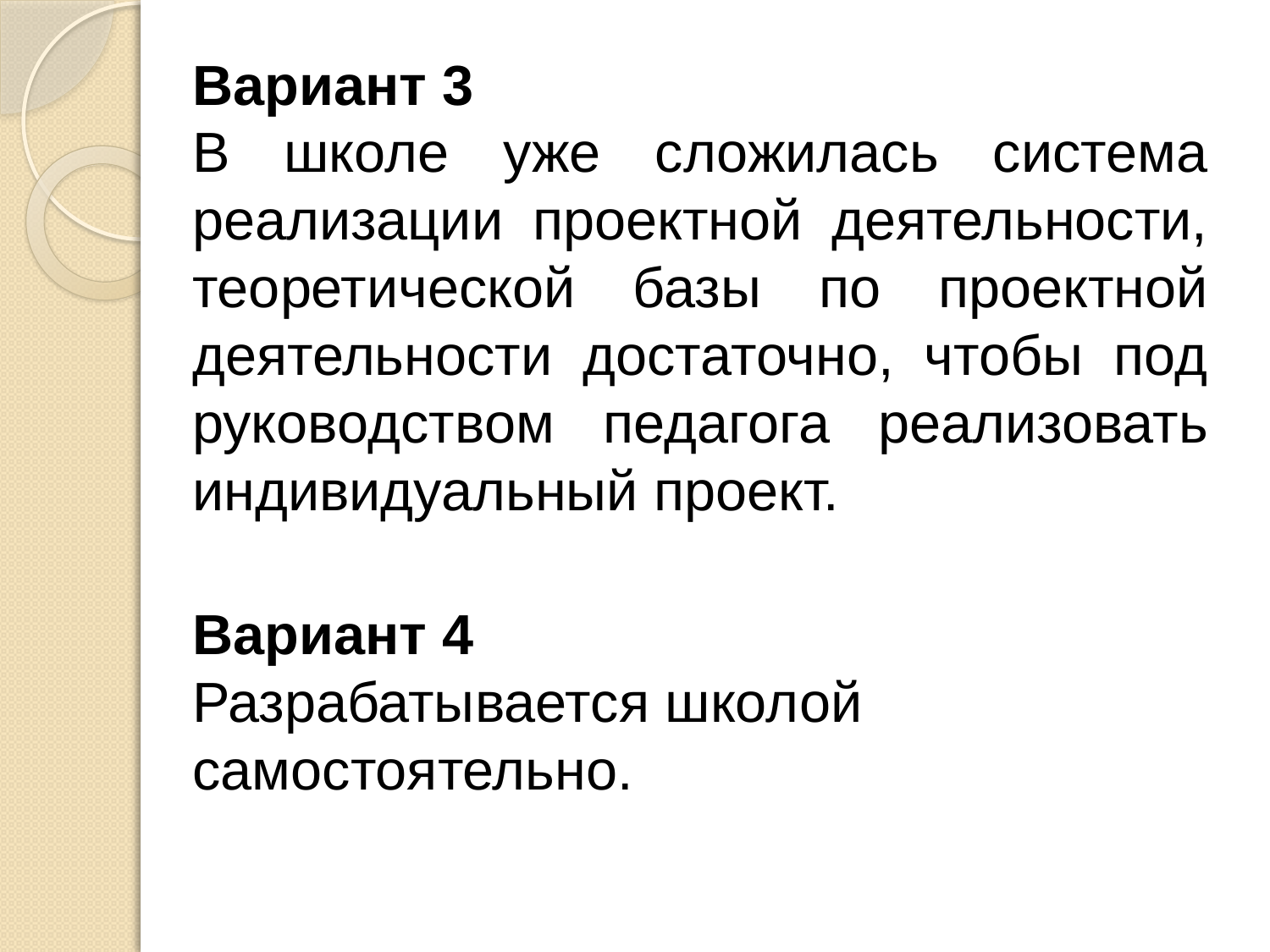

Вариант 3
В школе уже сложилась система реализации проектной деятельности, теоретической базы по проектной деятельности достаточно, чтобы под руководством педагога реализовать индивидуальный проект.

Вариант 4
Разрабатывается школой самостоятельно.